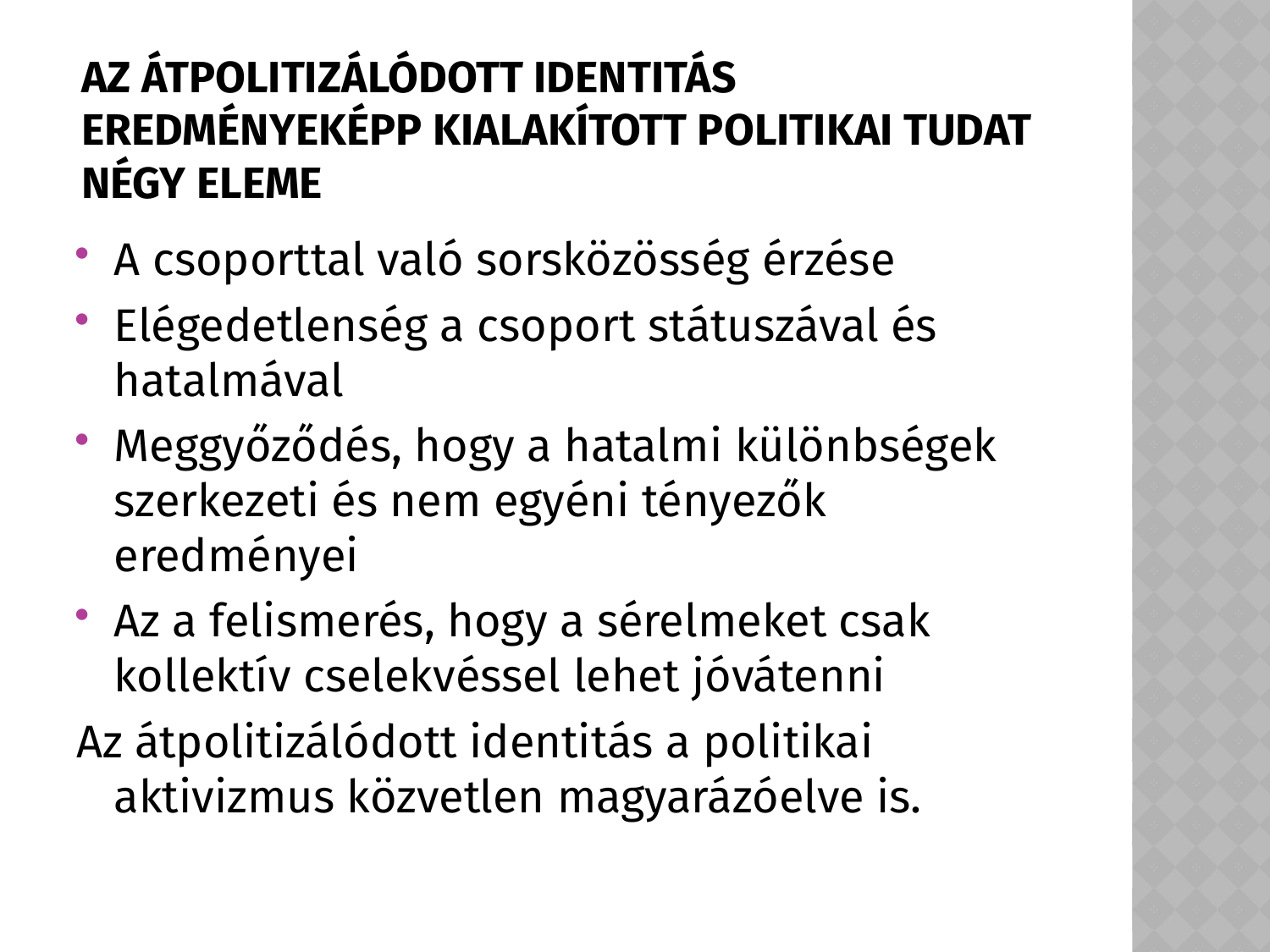

# Az átpolitizálódott identitás eredményeképp kialakított politikai tudat négy eleme
A csoporttal való sorsközösség érzése
Elégedetlenség a csoport státuszával és hatalmával
Meggyőződés, hogy a hatalmi különbségek szerkezeti és nem egyéni tényezők eredményei
Az a felismerés, hogy a sérelmeket csak kollektív cselekvéssel lehet jóvátenni
Az átpolitizálódott identitás a politikai aktivizmus közvetlen magyarázóelve is.